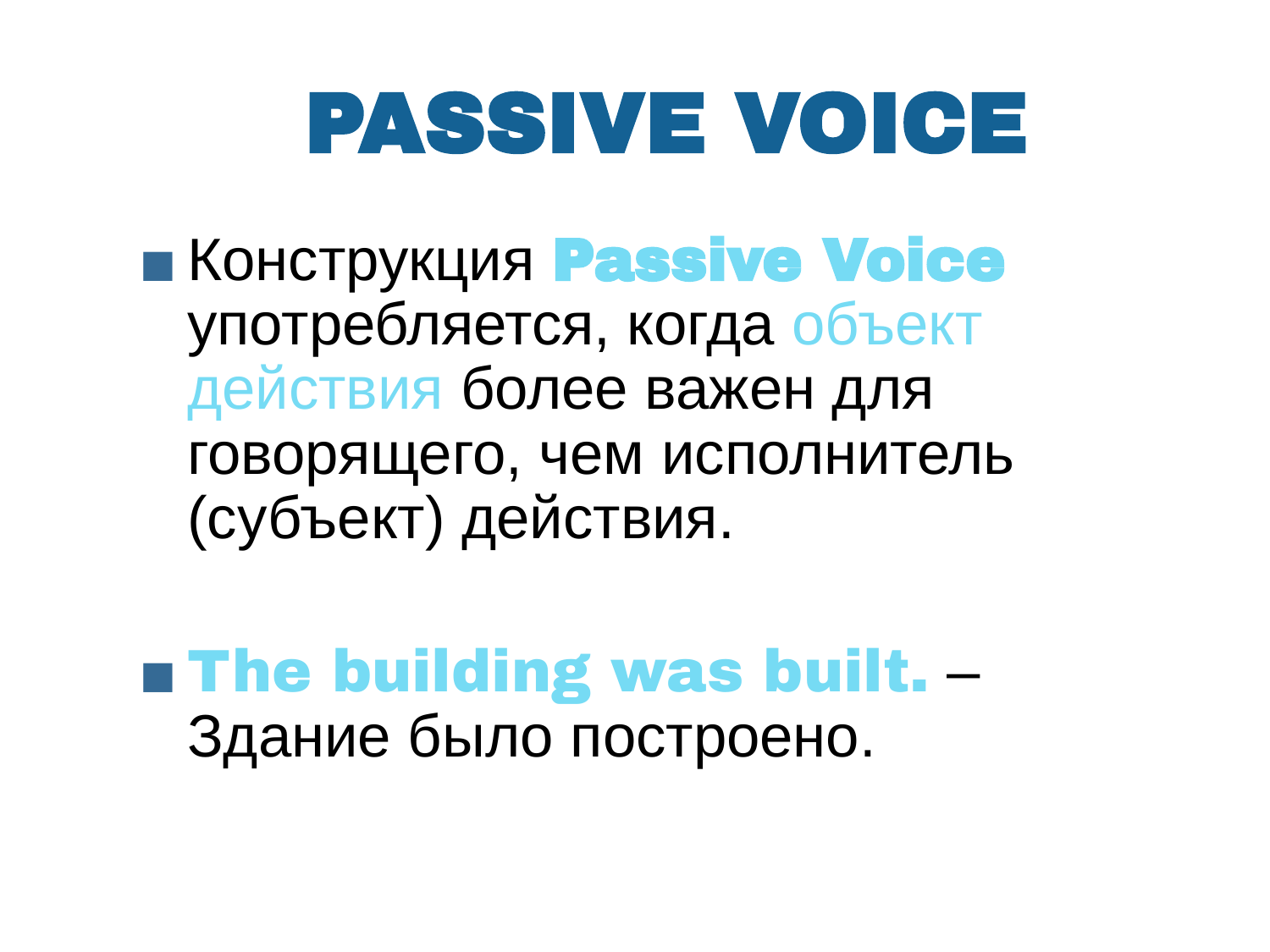

# PASSIVE VOICE
Конструкция Passive Voice употребляется, когда объект действия более важен для говорящего, чем исполнитель (субъект) действия.

The building was built. – Здание было построено.